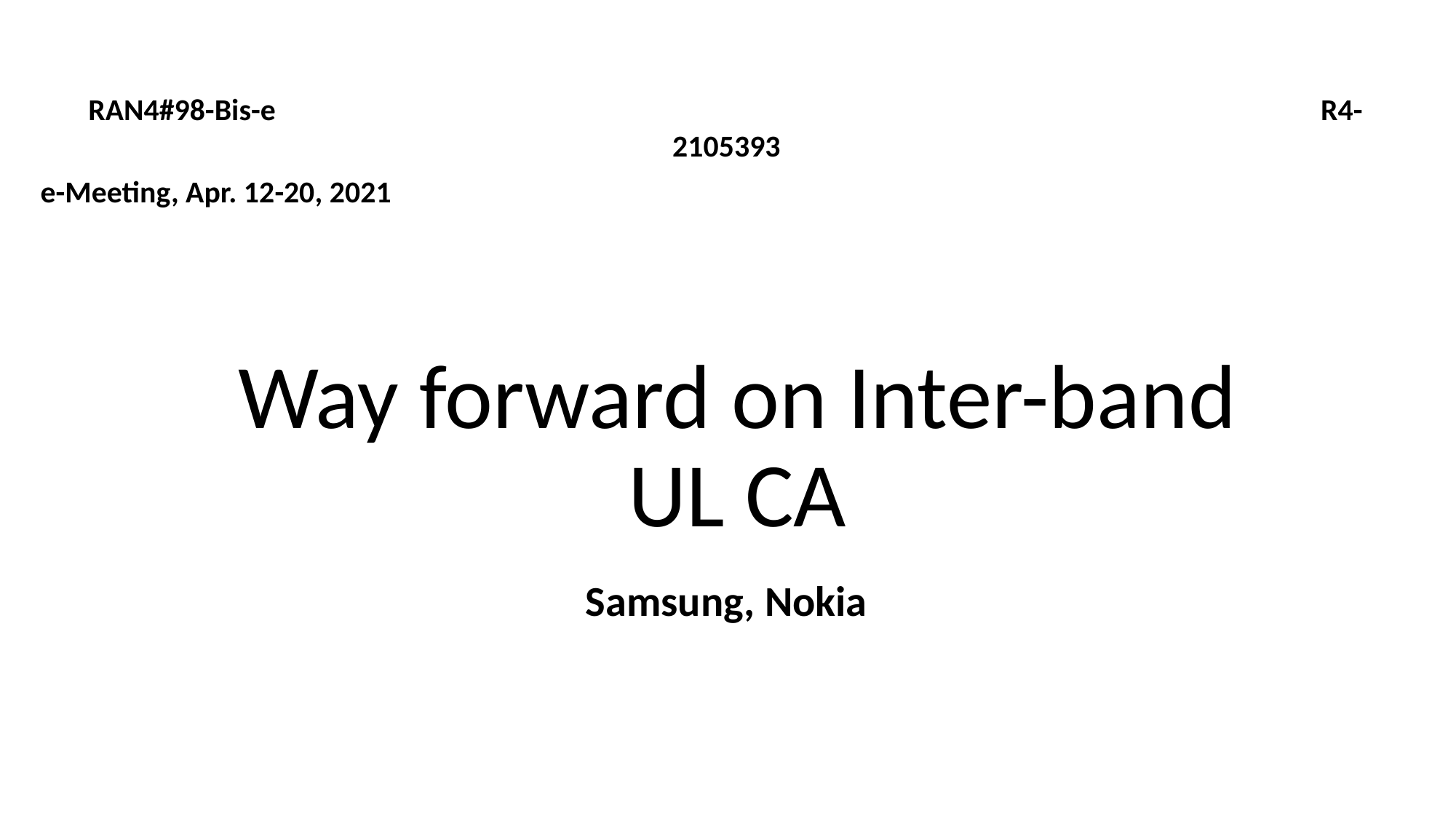

RAN4#98-Bis-e	                                                                                                                                                   R4-2105393
e-Meeting, Apr. 12-20, 2021
# Way forward on Inter-band UL CA
Samsung, Nokia